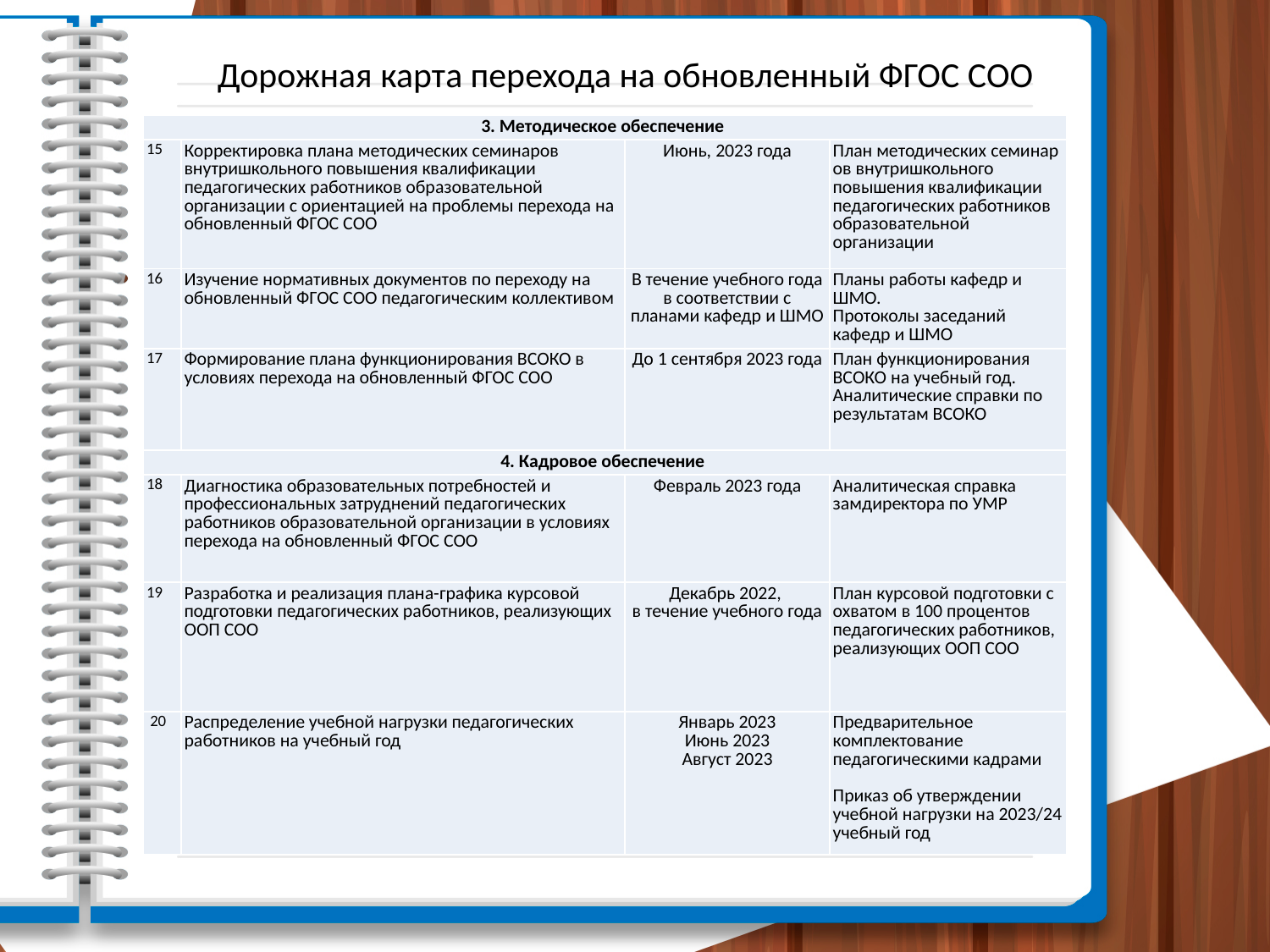

# Дорожная карта перехода на обновленный ФГОС СОО
| 3. Методическое обеспечение |  |  |  |
| --- | --- | --- | --- |
| 15 | Корректировка плана методических семинаров внутришкольного повышения квалификации педагогических работников образовательной организации с ориентацией на проблемы перехода на обновленный ФГОС СОО | Июнь, 2023 года | План методических семинаров внутришкольного повышения квалификации педагогических работников образовательной организации |
| 16 | Изучение нормативных документов по переходу на обновленный ФГОС СОО педагогическим коллективом | В течение учебного года в соответствии с планами кафедр и ШМО | Планы работы кафедр и ШМО. Протоколы заседаний кафедр и ШМО |
| 17 | Формирование плана функционирования ВСОКО в условиях перехода на обновленный ФГОС СОО | До 1 сентября 2023 года | План функционирования ВСОКО на учебный год. Аналитические справки по результатам ВСОКО |
| 4. Кадровое обеспечение |  |  |  |
| 18 | Диагностика образовательных потребностей и профессиональных затруднений педагогических работников образовательной организации в условиях перехода на обновленный ФГОС СОО | Февраль 2023 года | Аналитическая справка замдиректора по УМР |
| 19 | Разработка и реализация плана-графика курсовой подготовки педагогических работников, реализующих ООП СОО | Декабрь 2022, в течение учебного года | План курсовой подготовки с охватом в 100 процентов педагогических работников, реализующих ООП СОО |
| 20 | Распределение учебной нагрузки педагогических работников на учебный год | Январь 2023 Июнь 2023 Август 2023 | Предварительное комплектование педагогическими кадрами   Приказ об утверждении учебной нагрузки на 2023/24 учебный год |